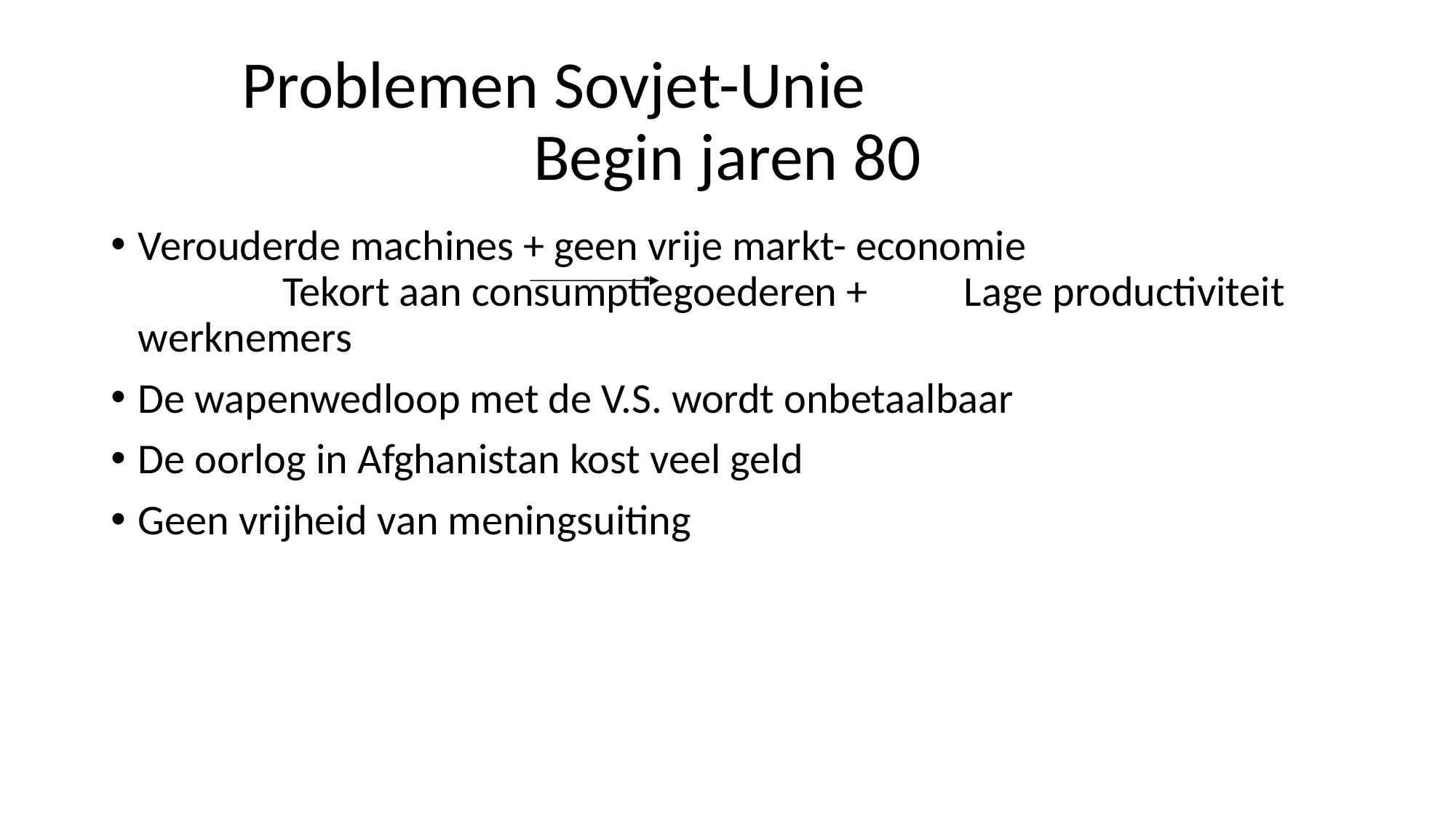

# Problemen Sovjet-Unie Begin jaren 80
Verouderde machines + geen vrije markt- economie                                                Tekort aan consumptiegoederen +          Lage productiviteit werknemers
De wapenwedloop met de V.S. wordt onbetaalbaar
De oorlog in Afghanistan kost veel geld
Geen vrijheid van meningsuiting